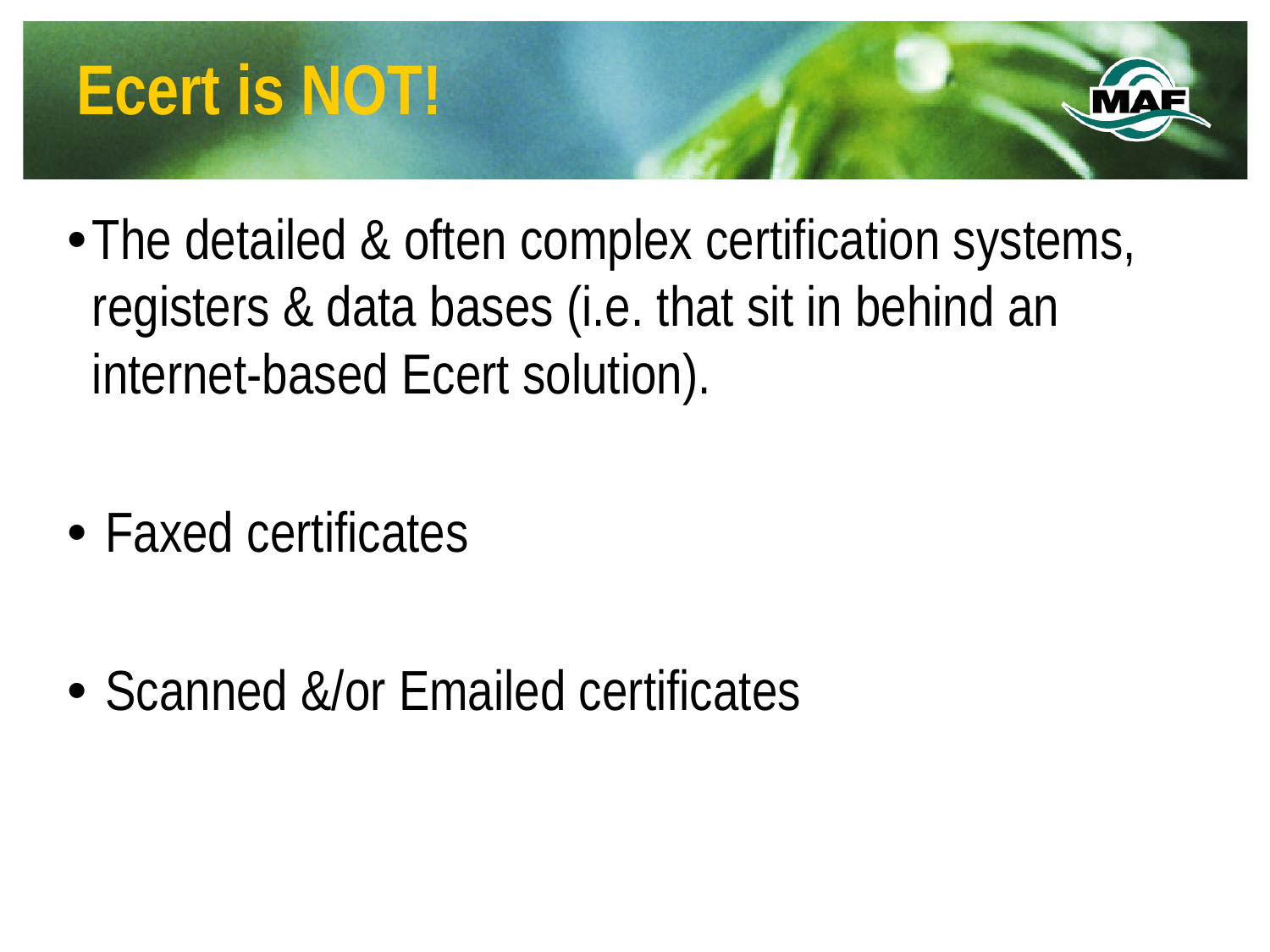

# Ecert is NOT!
The detailed & often complex certification systems, registers & data bases (i.e. that sit in behind an internet-based Ecert solution).

 Faxed certificates

 Scanned &/or Emailed certificates